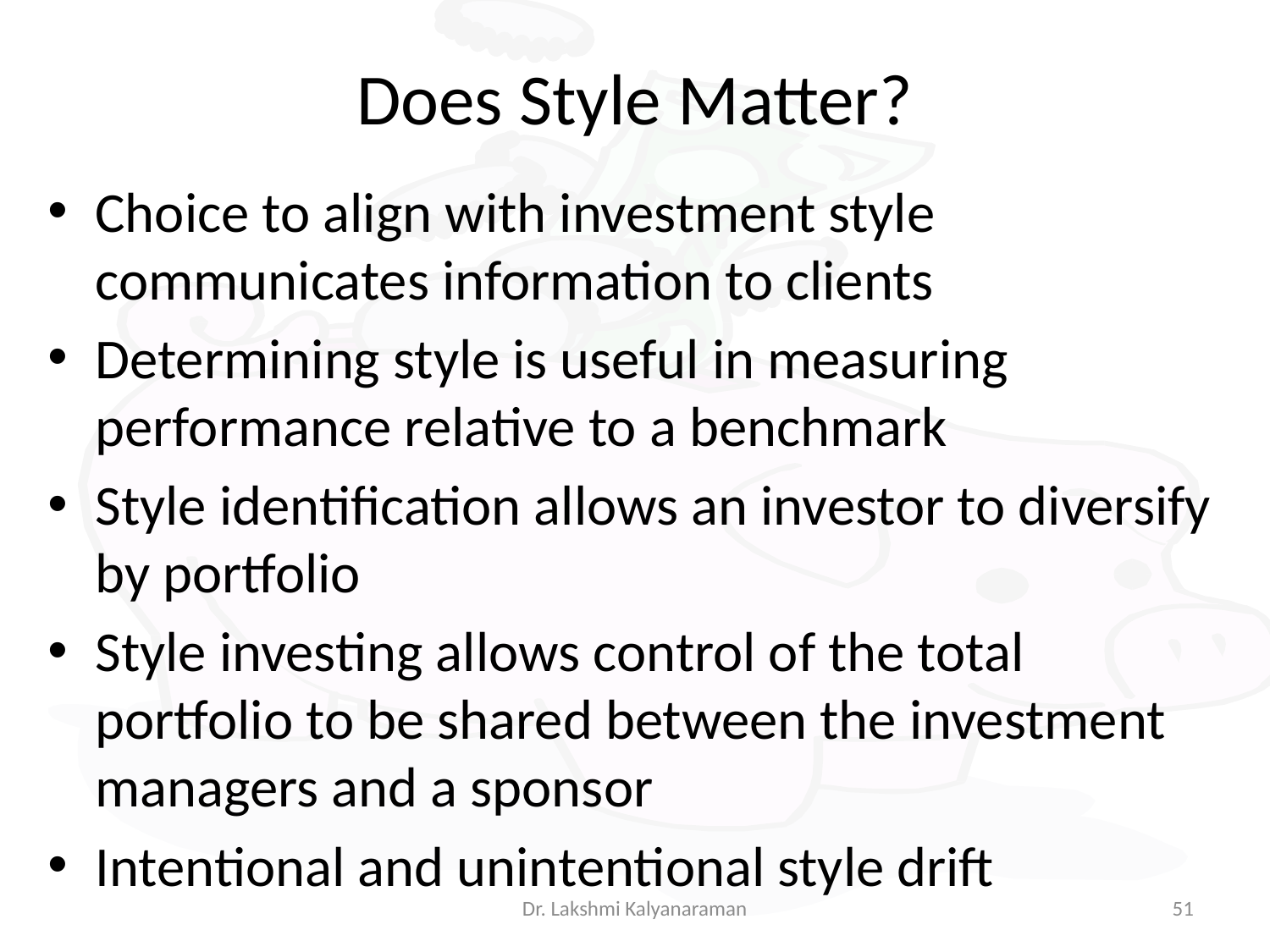

# Does Style Matter?
Choice to align with investment style communicates information to clients
Determining style is useful in measuring performance relative to a benchmark
Style identification allows an investor to diversify by portfolio
Style investing allows control of the total portfolio to be shared between the investment managers and a sponsor
Intentional and unintentional style drift
Dr. Lakshmi Kalyanaraman
51